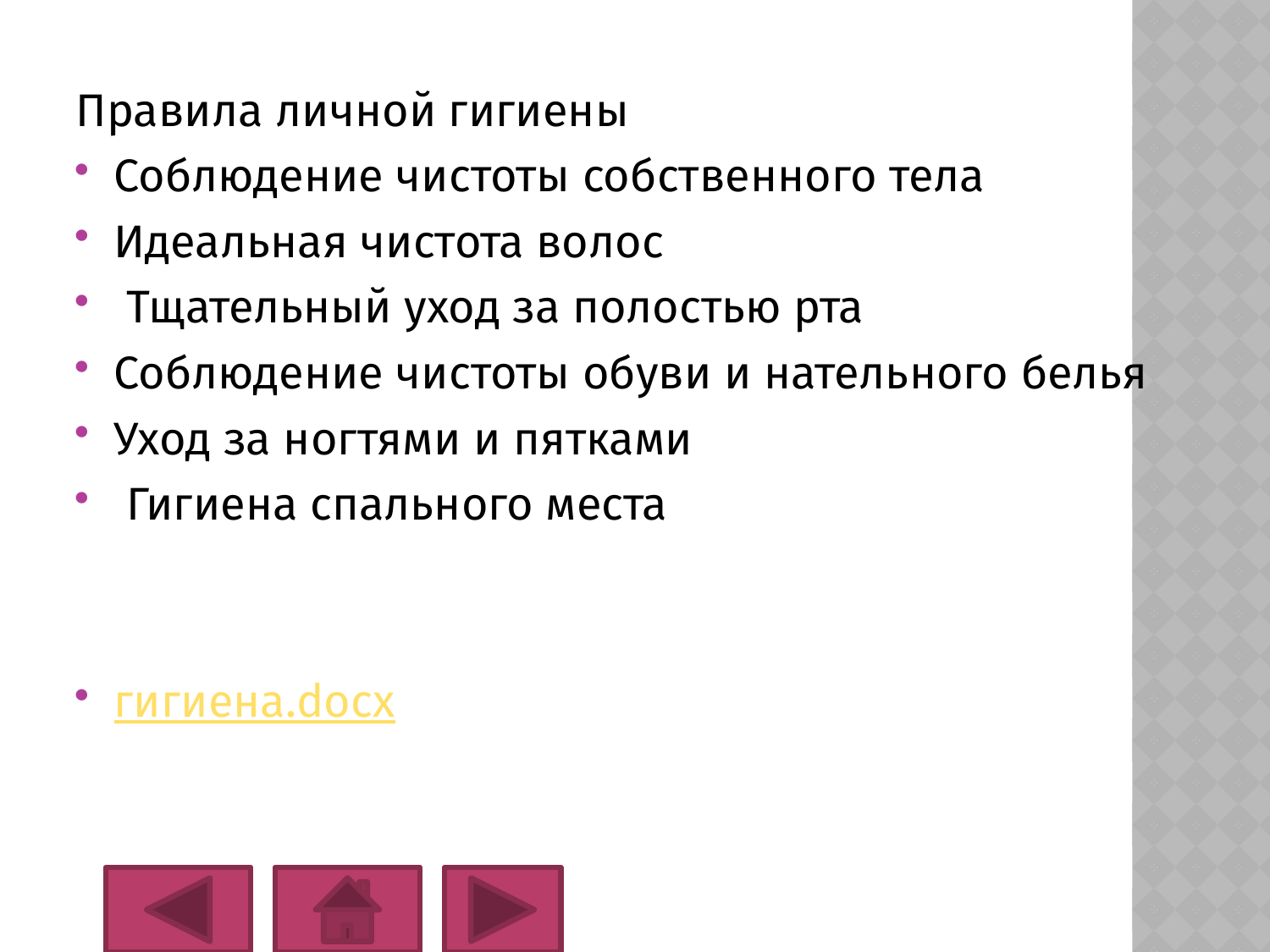

Правила личной гигиены
Соблюдение чистоты собственного тела
Идеальная чистота волос
 Тщательный уход за полостью рта
Соблюдение чистоты обуви и нательного белья
Уход за ногтями и пятками
 Гигиена спального места

гигиена.docx